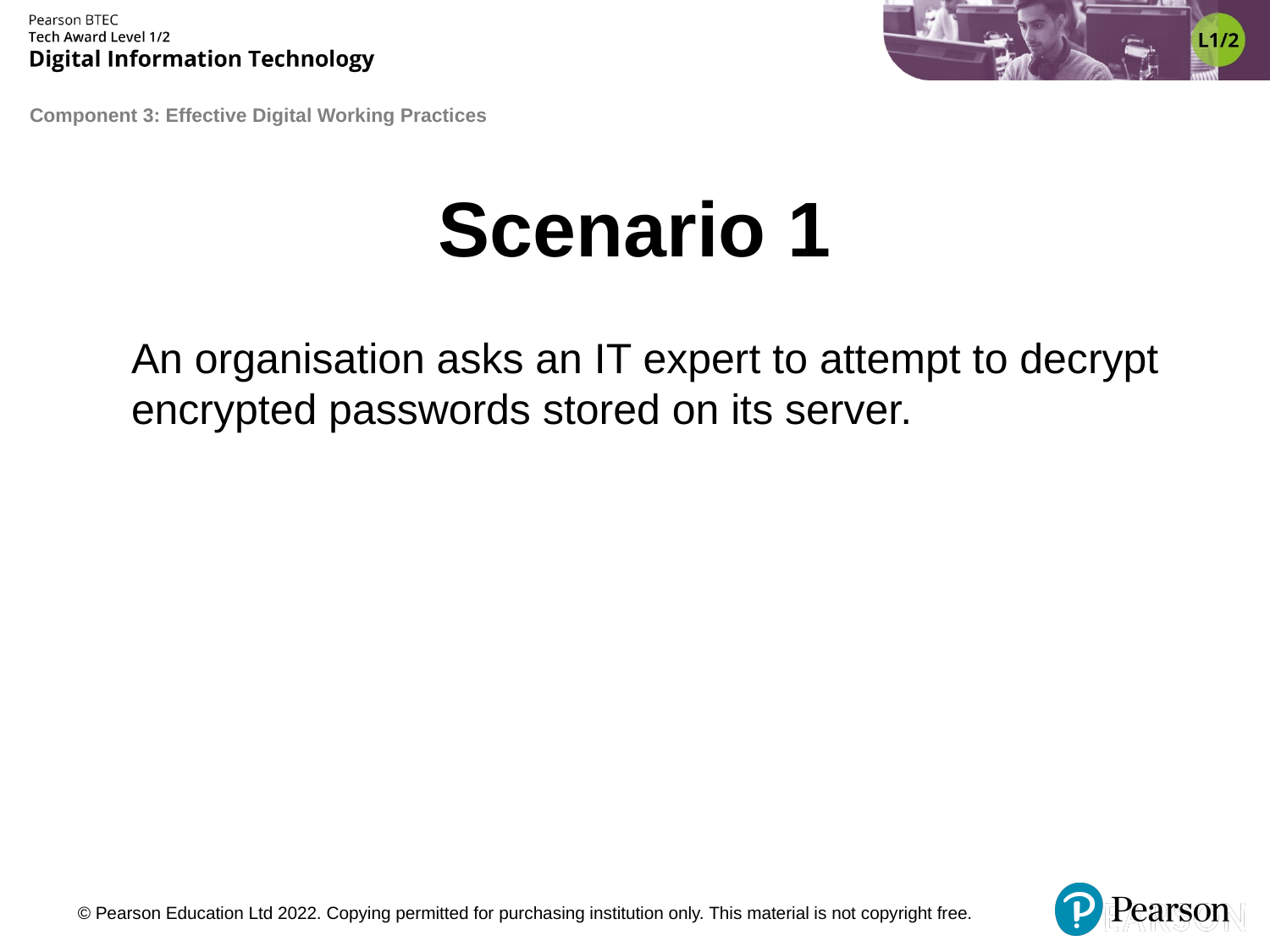

# Scenario 1
An organisation asks an IT expert to attempt to decrypt encrypted passwords stored on its server.
© Pearson Education Ltd 2022. Copying permitted for purchasing institution only. This material is not copyright free.